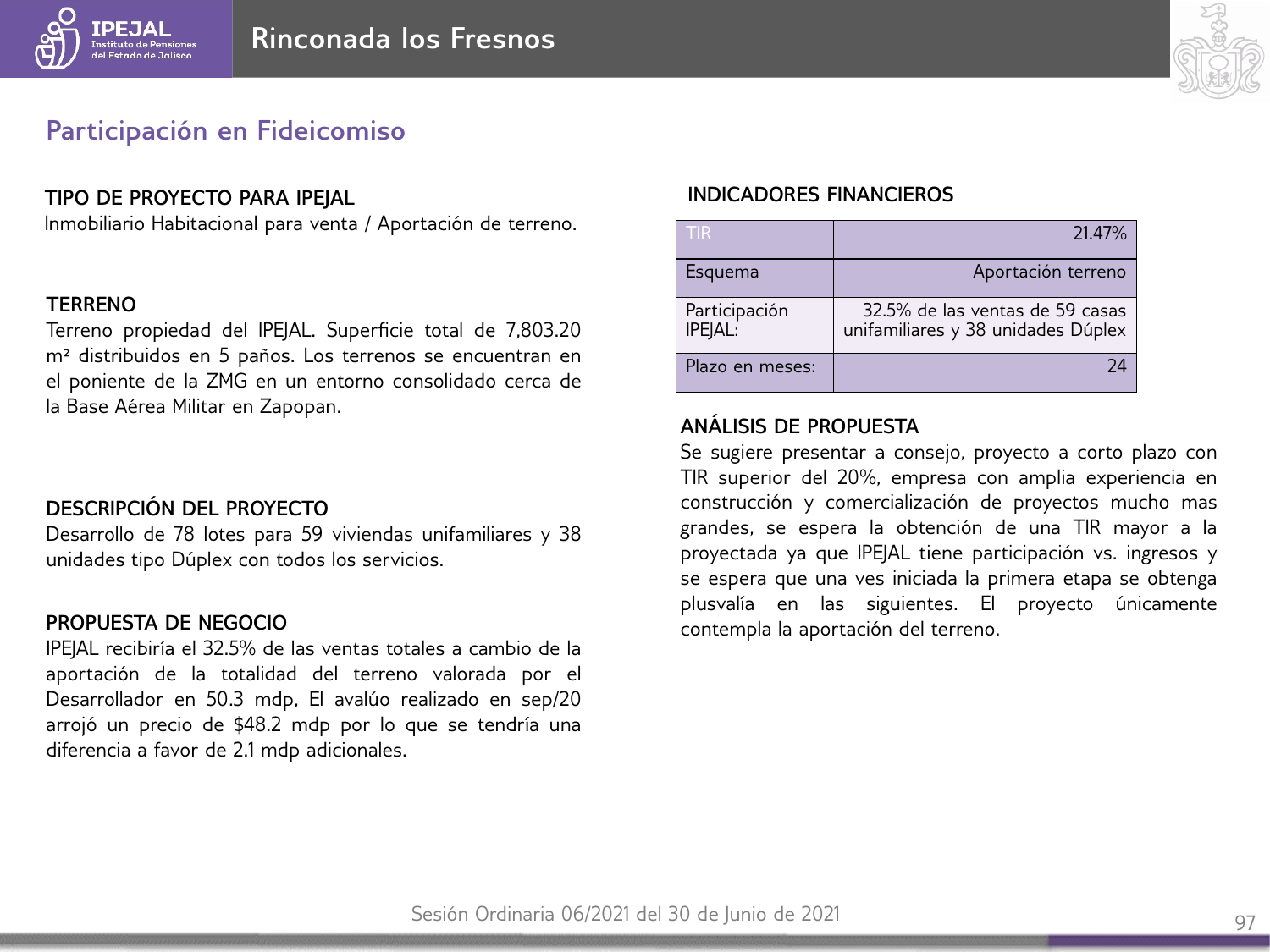

Rinconada los Fresnos
Participación en Fideicomiso
TIPO DE PROYECTO PARA IPEJAL
Inmobiliario Habitacional para venta / Aportación de terreno.

INDICADORES FINANCIEROS
| TIR | 21.47% |
| --- | --- |
| Esquema | Aportación terreno |
| Participación IPEJAL: | 32.5% de las ventas de 59 casas unifamiliares y 38 unidades Dúplex |
| Plazo en meses: | 24 |
TERRENO
Terreno propiedad del IPEJAL. Superficie total de 7,803.20 m² distribuidos en 5 paños. Los terrenos se encuentran en el poniente de la ZMG en un entorno consolidado cerca de la Base Aérea Militar en Zapopan.
ANÁLISIS DE PROPUESTA
Se sugiere presentar a consejo, proyecto a corto plazo con TIR superior del 20%, empresa con amplia experiencia en construcción y comercialización de proyectos mucho mas grandes, se espera la obtención de una TIR mayor a la proyectada ya que IPEJAL tiene participación vs. ingresos y se espera que una ves iniciada la primera etapa se obtenga plusvalía en las siguientes. El proyecto únicamente contempla la aportación del terreno.

DESCRIPCIÓN DEL PROYECTO
Desarrollo de 78 lotes para 59 viviendas unifamiliares y 38 unidades tipo Dúplex con todos los servicios.

PROPUESTA DE NEGOCIO
IPEJAL recibiría el 32.5% de las ventas totales a cambio de la aportación de la totalidad del terreno valorada por el Desarrollador en 50.3 mdp, El avalúo realizado en sep/20 arrojó un precio de $48.2 mdp por lo que se tendría una diferencia a favor de 2.1 mdp adicionales.

Sesión Ordinaria 06/2021 del 30 de Junio de 2021
97